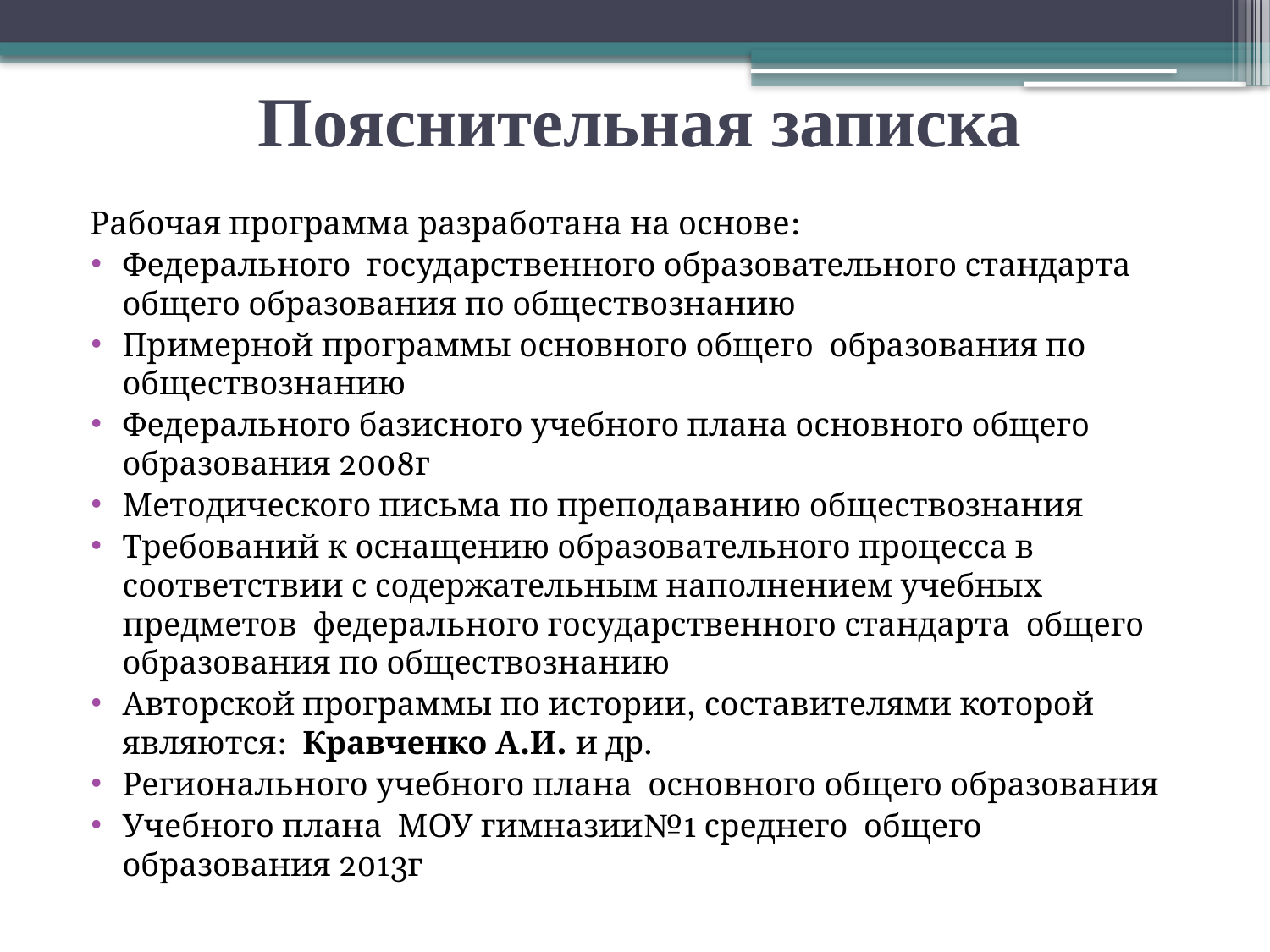

# Пояснительная записка
Рабочая программа разработана на основе:
Федерального  государственного образовательного стандарта общего образования по обществознанию
Примерной программы основного общего  образования по обществознанию
Федерального базисного учебного плана основного общего образования 2008г
Методического письма по преподаванию обществознания
Требований к оснащению образовательного процесса в соответствии с содержательным наполнением учебных предметов  федерального государственного стандарта  общего образования по обществознанию
Авторской программы по истории, составителями которой  являются:  Кравченко А.И. и др.
Регионального учебного плана  основного общего образования
Учебного плана  МОУ гимназии№1 среднего  общего образования 2013г